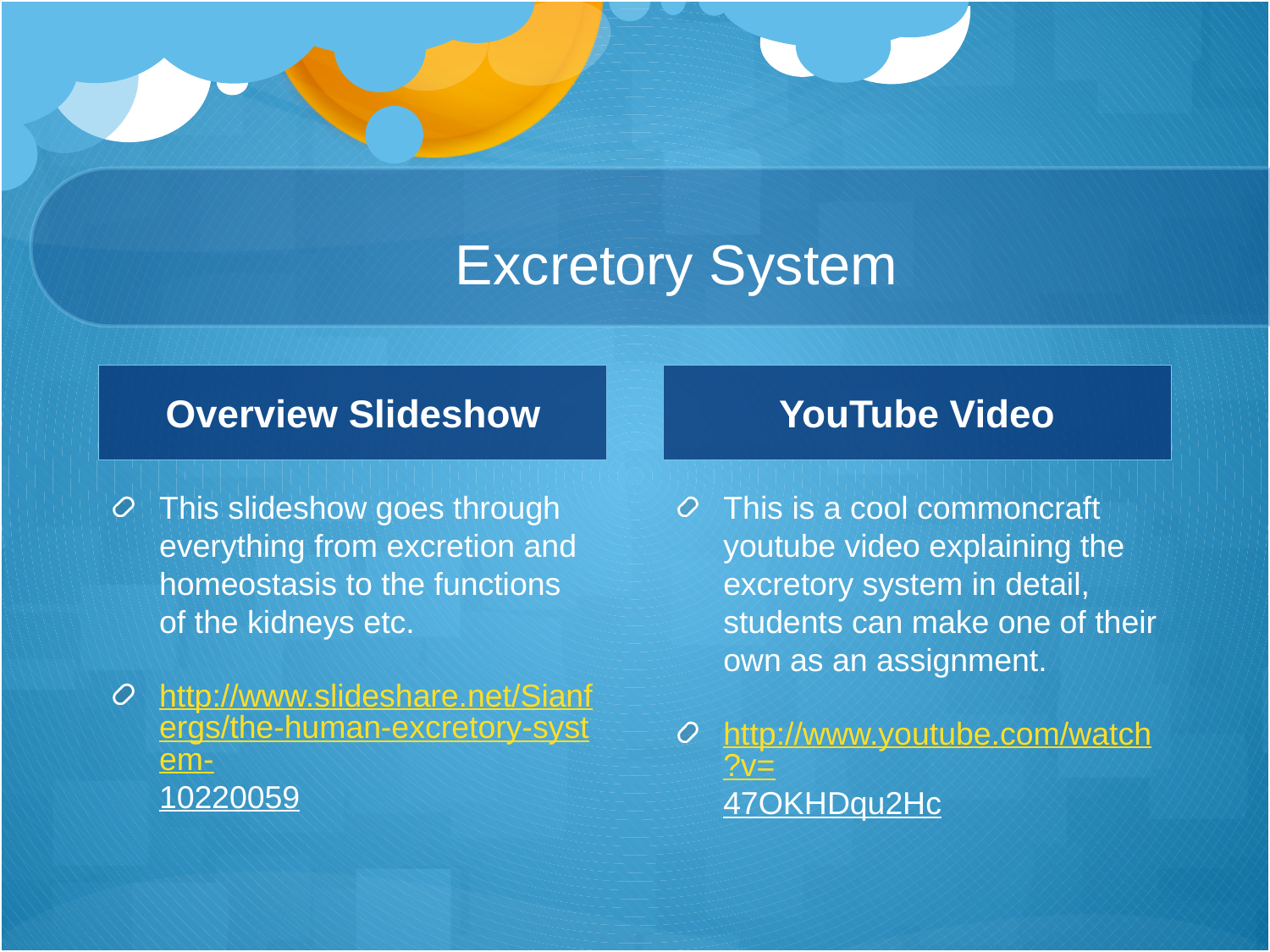

# Excretory System
Overview Slideshow
YouTube Video
This slideshow goes through everything from excretion and homeostasis to the functions of the kidneys etc.
http://www.slideshare.net/Sianfergs/the-human-excretory-system-10220059
This is a cool commoncraft youtube video explaining the excretory system in detail, students can make one of their own as an assignment.
http://www.youtube.com/watch?v=47OKHDqu2Hc